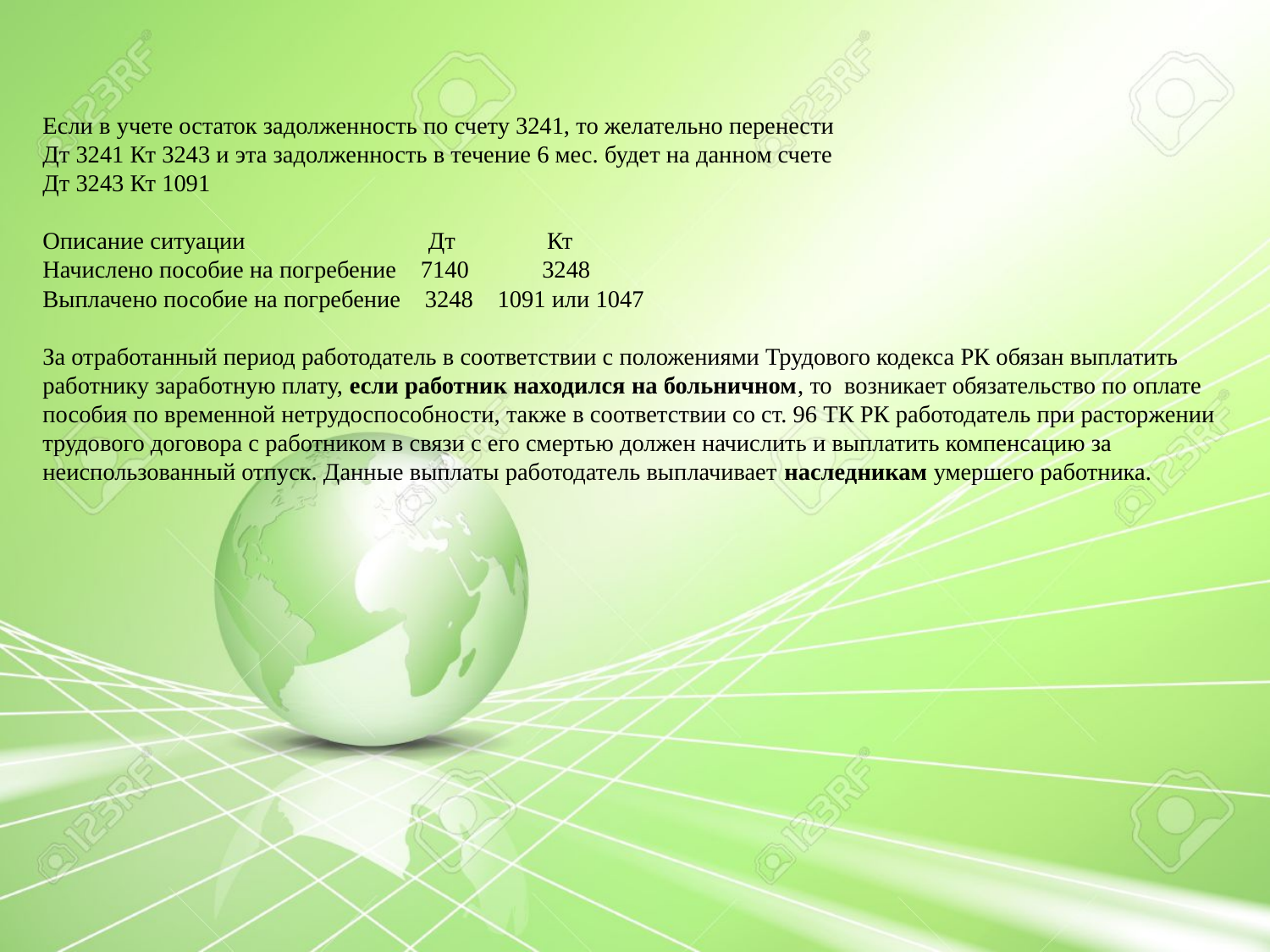

Если в учете остаток задолженность по счету 3241, то желательно перенести
Дт 3241 Кт 3243 и эта задолженность в течение 6 мес. будет на данном счете
Дт 3243 Кт 1091

Описание ситуации                              Дт               Кт
Начислено пособие на погребение    7140            3248
Выплачено пособие на погребение    3248    1091 или 1047

За отработанный период работодатель в соответствии с положениями Трудового кодекса РК обязан выплатить работнику заработную плату, если работник находился на больничном, то  возникает обязательство по оплате пособия по временной нетрудоспособности, также в соответствии со ст. 96 ТК РК работодатель при расторжении трудового договора с работником в связи с его смертью должен начислить и выплатить компенсацию за неиспользованный отпуск. Данные выплаты работодатель выплачивает наследникам умершего работника.